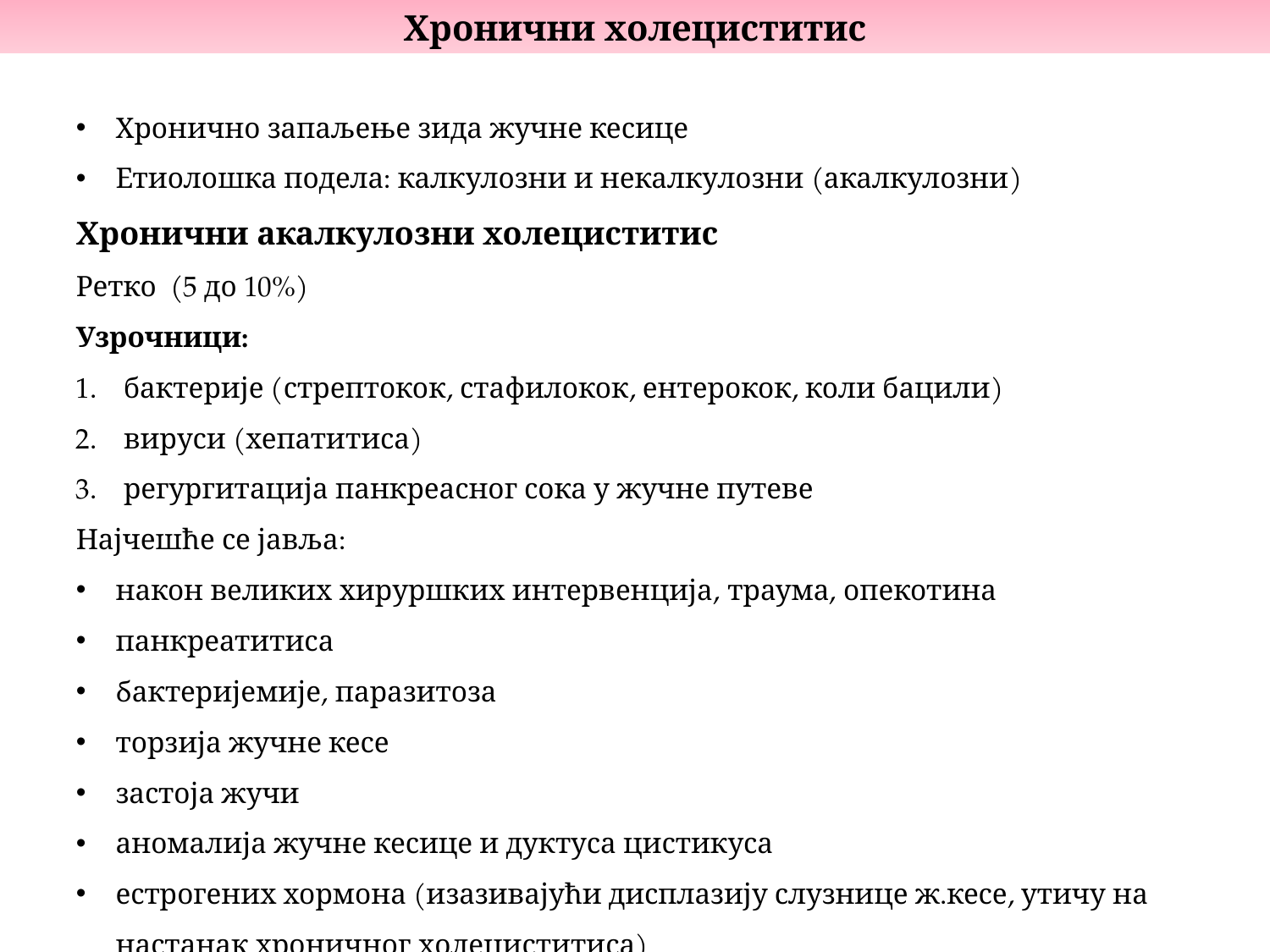

Хронични холециститис

Хронично запаљење зида жучне кесице
Етиолошка подела: калкулозни и некалкулозни (акалкулозни)
Хронични акалкулозни холециститис
Ретко  (5 до 10%)
Узрочници:
бактерије (стрептокок, стафилокок, ентерокок, коли бацили)
вируси (хепатитиса)
регургитација панкреасног сока у жучне путеве
Најчешће се јавља:
након великих хируршких интервенција, траума, опекотина
панкреатитиса
бактеријемије, паразитоза
торзија жучне кесе
застоја жучи
аномалија жучне кесице и дуктуса цистикуса
естрогених хормона (изазивајући дисплазију слузнице ж.кесе, утичу на настанак хроничног холециститиса)